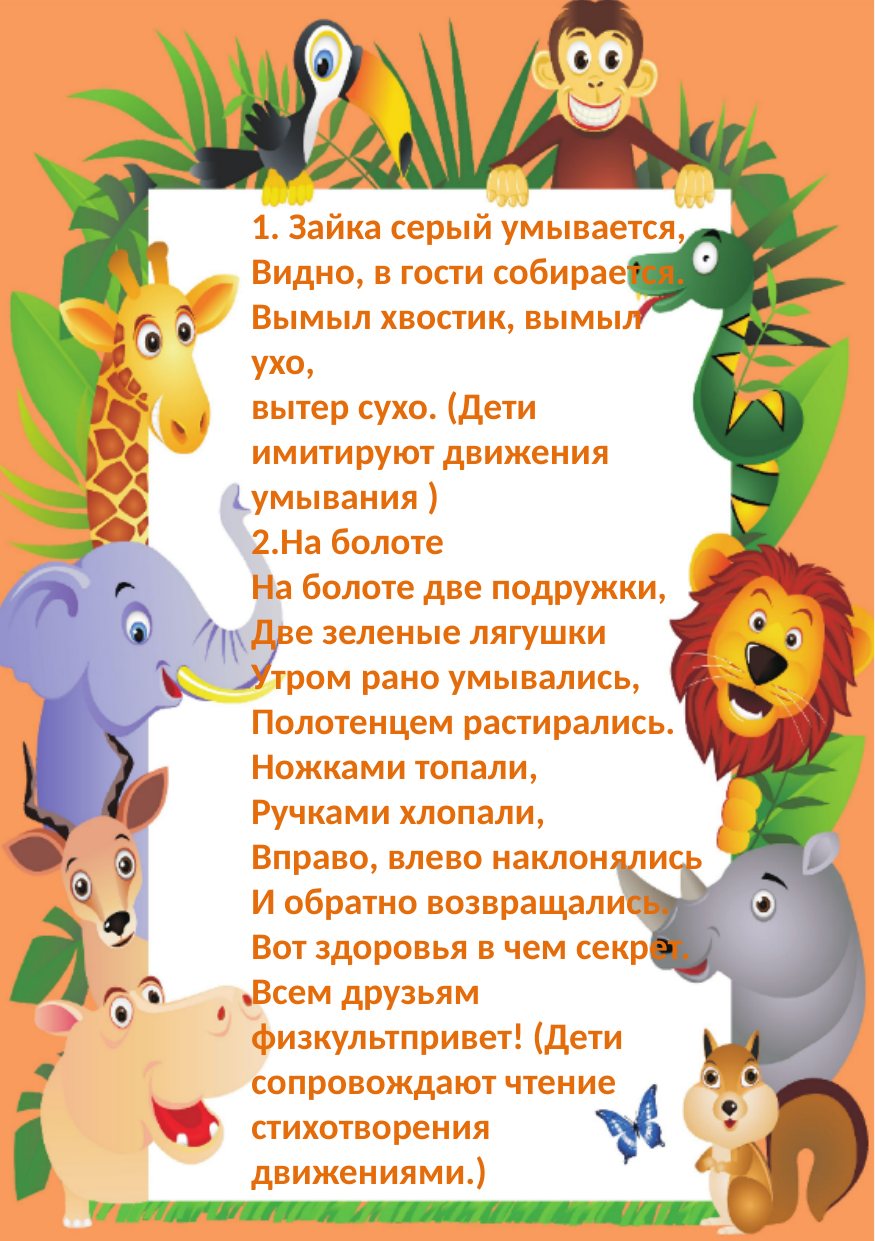

1. Зайка серый умывается,
Видно, в гости собирается.
Вымыл хвостик, вымыл ухо,
вытер сухо. (Дети имитируют движения умывания )
2.На болоте
На болоте две подружки,
Две зеленые лягушки
Утром рано умывались,
Полотенцем растирались.
Ножками топали,
Ручками хлопали,
Вправо, влево наклонялись
И обратно возвращались.
Вот здоровья в чем секрет.
Всем друзьям физкультпривет! (Дети сопровождают чтение стихотворения движениями.)